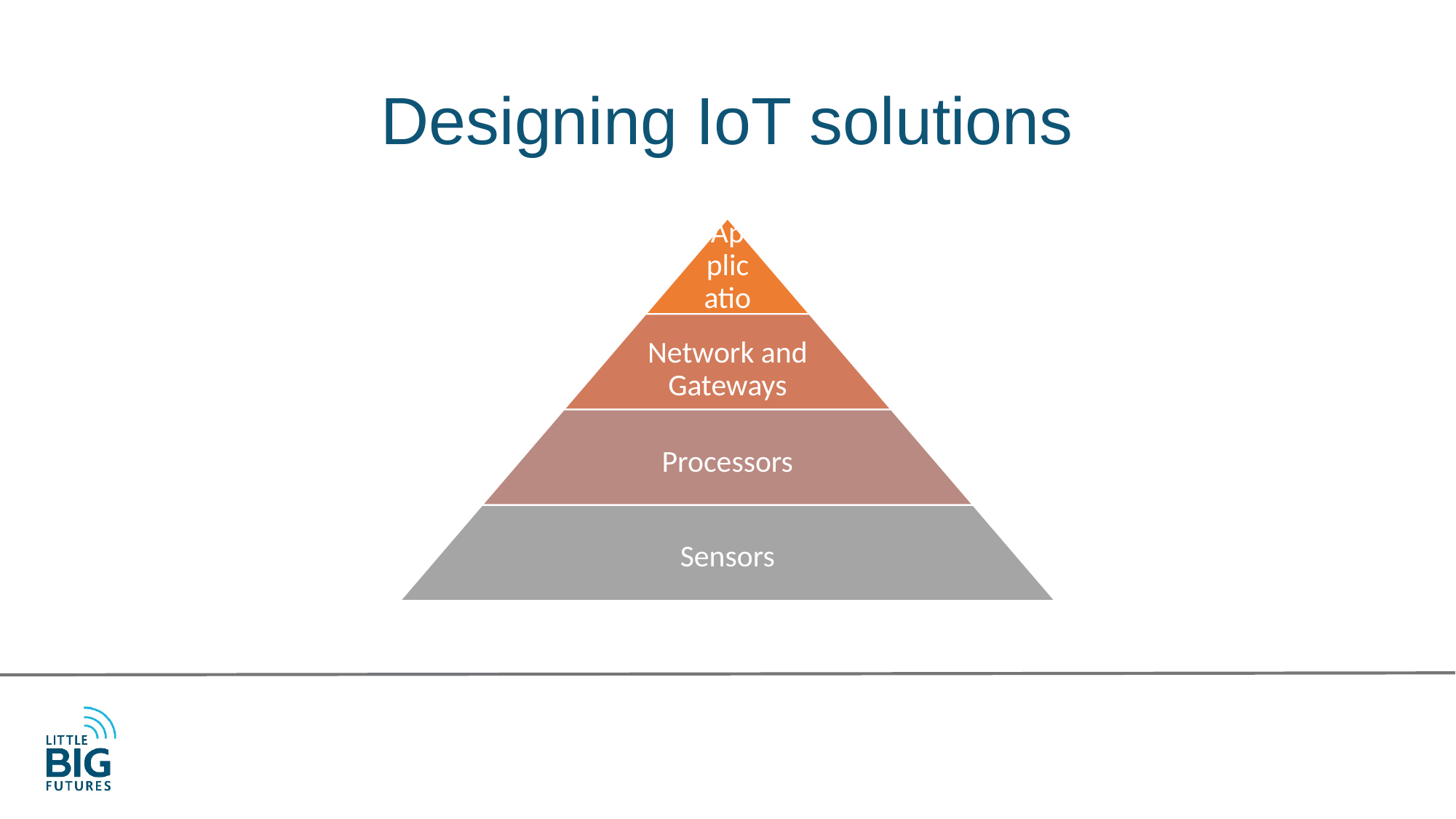

# Designing IoT solutions
Applications
Network and Gateways
Processors
Sensors